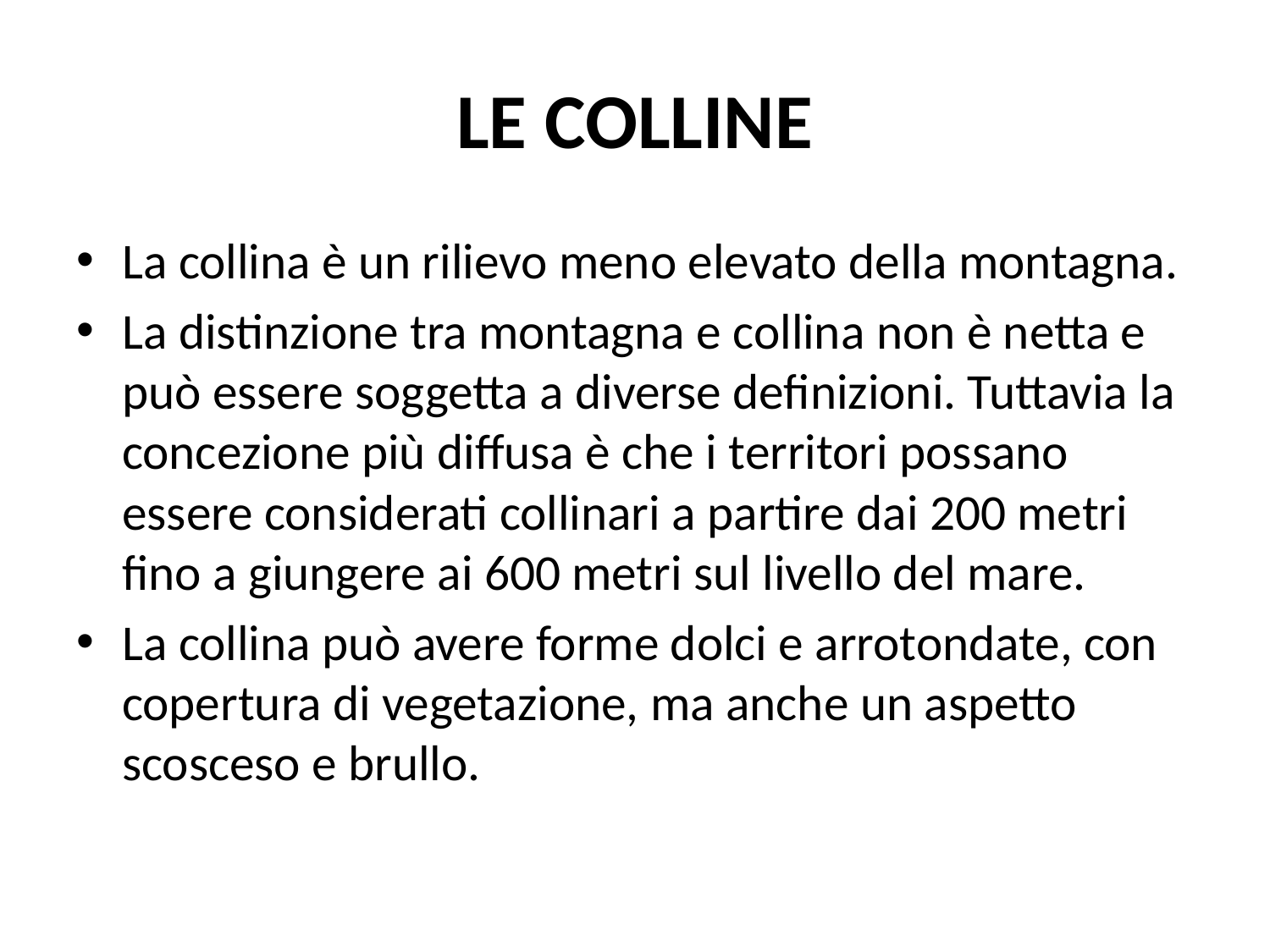

# LE COLLINE
La collina è un rilievo meno elevato della montagna.
La distinzione tra montagna e collina non è netta e può essere soggetta a diverse definizioni. Tuttavia la concezione più diffusa è che i territori possano essere considerati collinari a partire dai 200 metri fino a giungere ai 600 metri sul livello del mare.
La collina può avere forme dolci e arrotondate, con copertura di vegetazione, ma anche un aspetto scosceso e brullo.